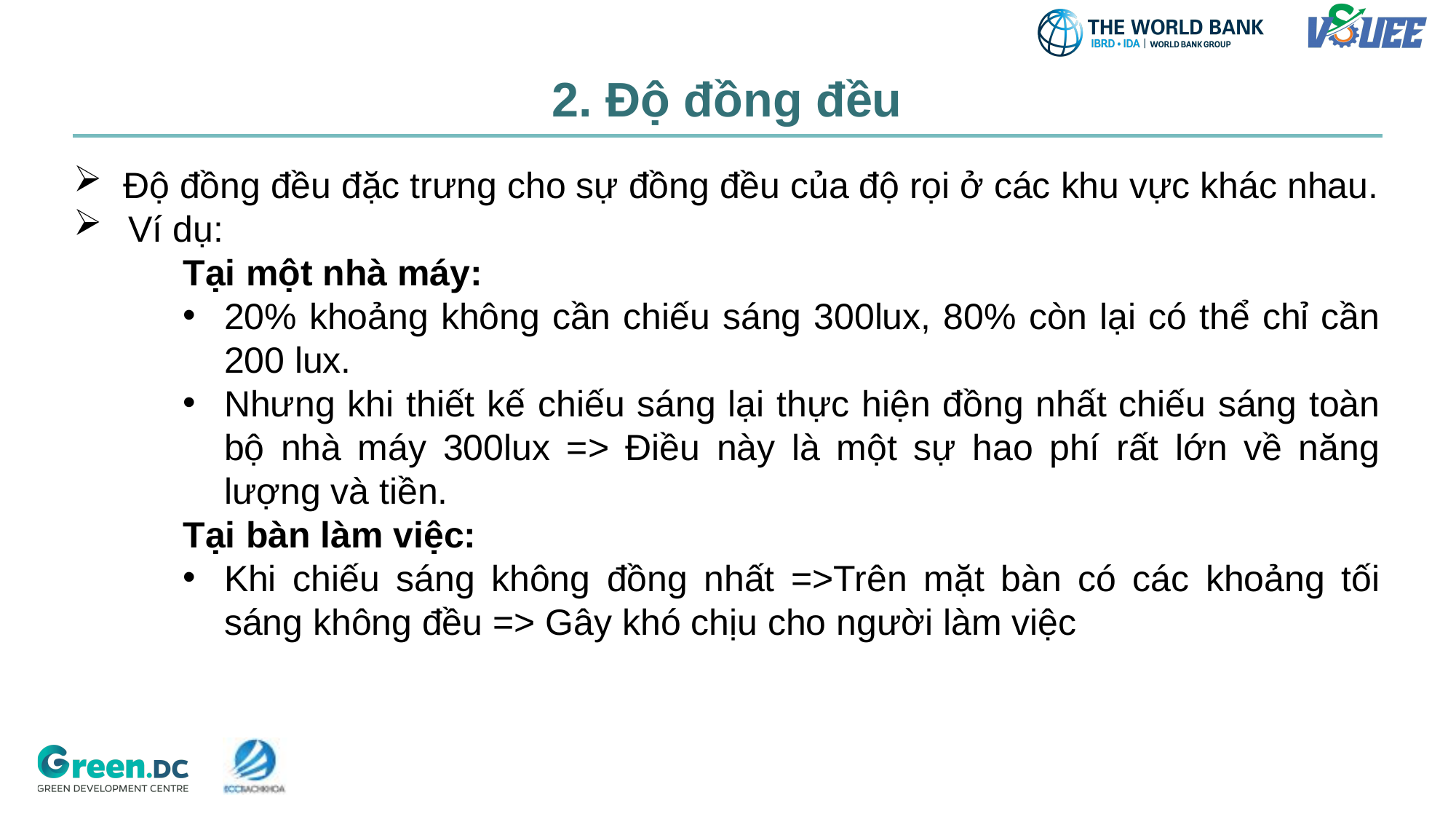

# 2. Độ đồng đều
  Độ đồng đều đặc trưng cho sự đồng đều của độ rọi ở các khu vực khác nhau.
Ví dụ:
	Tại một nhà máy:
20% khoảng không cần chiếu sáng 300lux, 80% còn lại có thể chỉ cần 200 lux.
Nhưng khi thiết kế chiếu sáng lại thực hiện đồng nhất chiếu sáng toàn bộ nhà máy 300lux => Điều này là một sự hao phí rất lớn về năng lượng và tiền.
Tại bàn làm việc:
Khi chiếu sáng không đồng nhất =>Trên mặt bàn có các khoảng tối sáng không đều => Gây khó chịu cho người làm việc